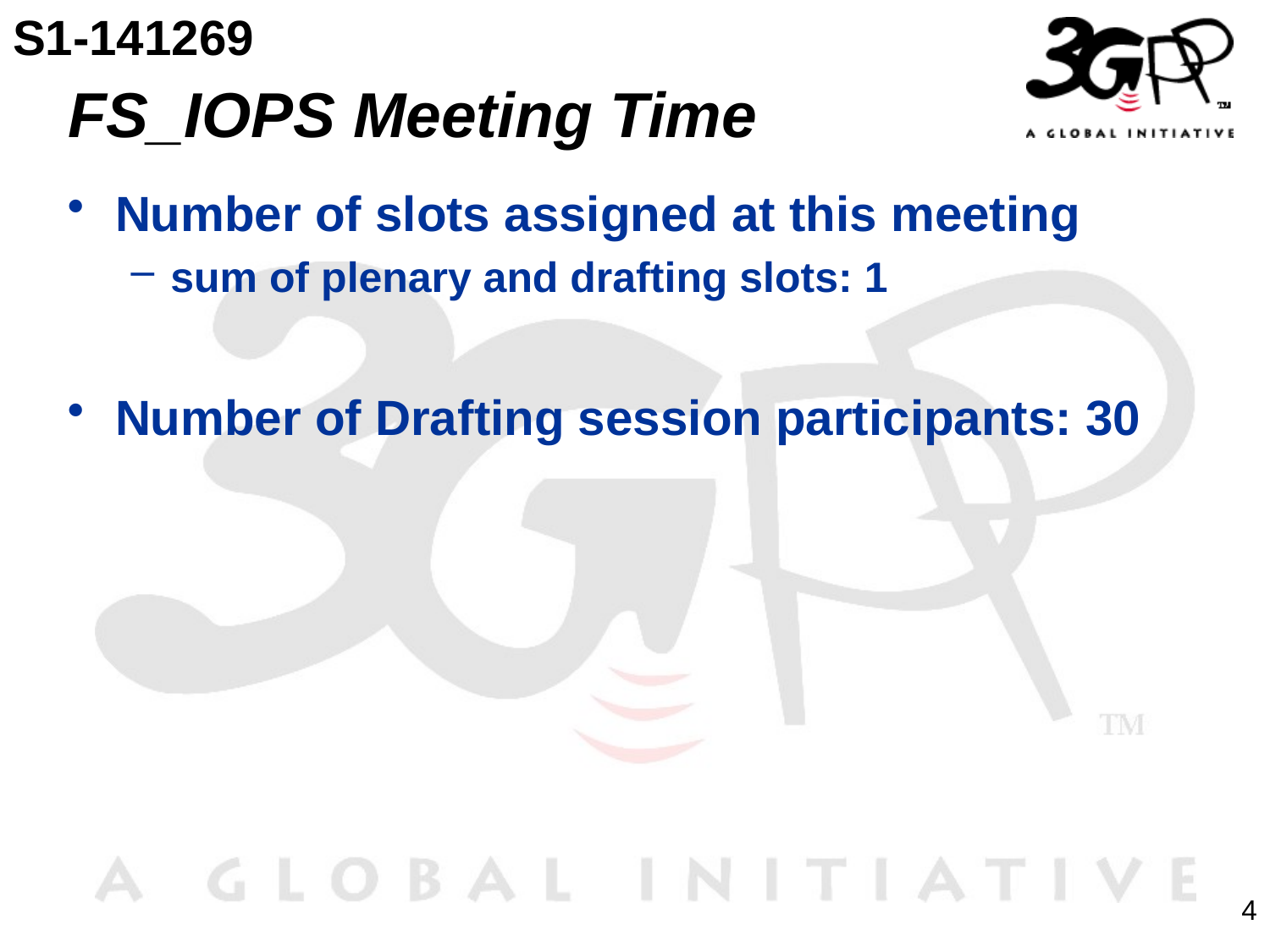

S1-141269
# FS_IOPS Meeting Time
Number of slots assigned at this meeting
sum of plenary and drafting slots: 1

Number of Drafting session participants: 30
4